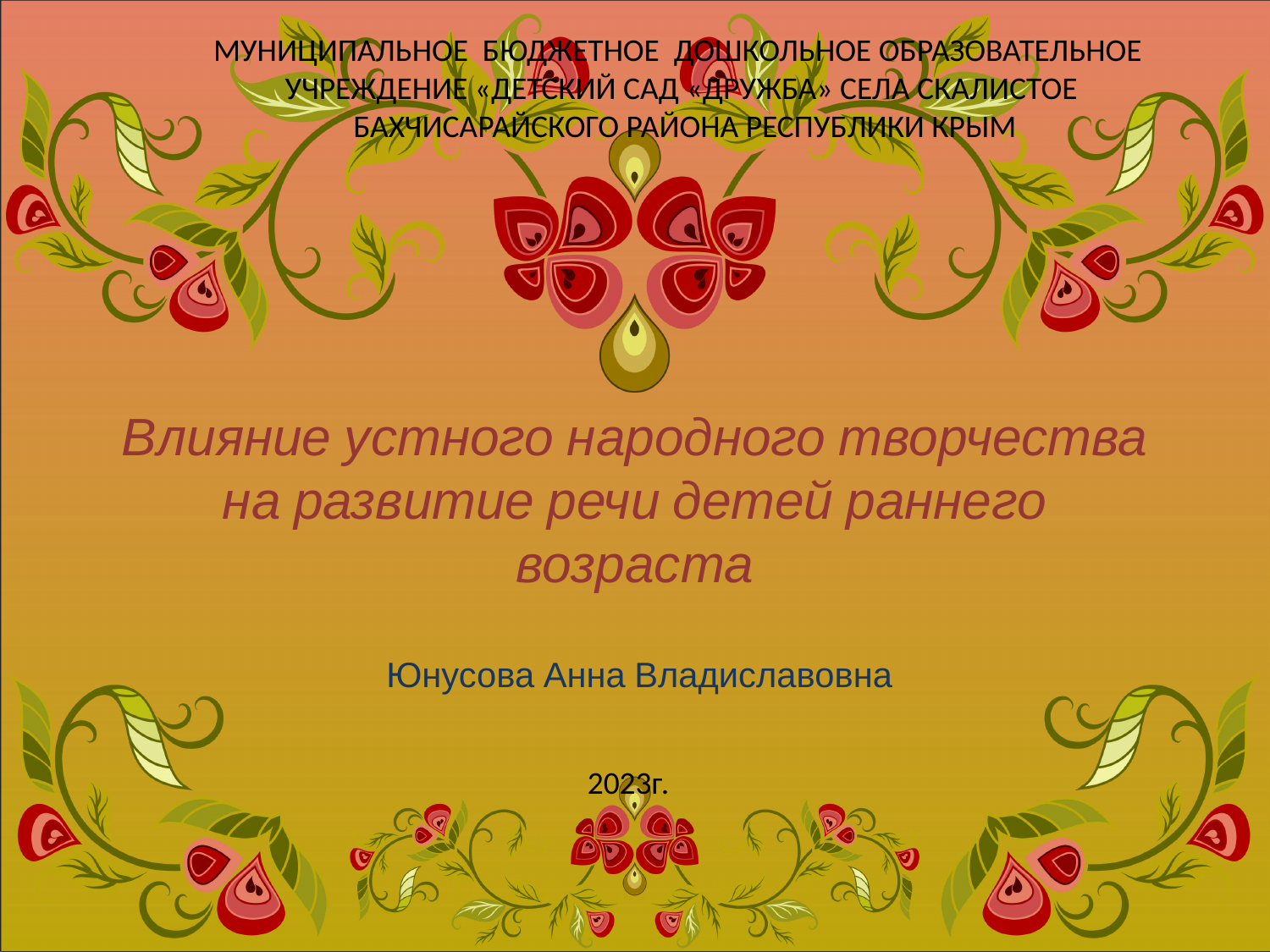

МУНИЦИПАЛЬНОЕ  БЮДЖЕТНОЕ  ДОШКОЛЬНОЕ ОБРАЗОВАТЕЛЬНОЕ
УЧРЕЖДЕНИЕ «ДЕТСКИЙ САД «ДРУЖБА» СЕЛА СКАЛИСТОЕ
БАХЧИСАРАЙСКОГО РАЙОНА РЕСПУБЛИКИ КРЫМ
# Влияние устного народного творчества на развитие речи детей раннего возраста
Юнусова Анна Владиславовна
2023г.